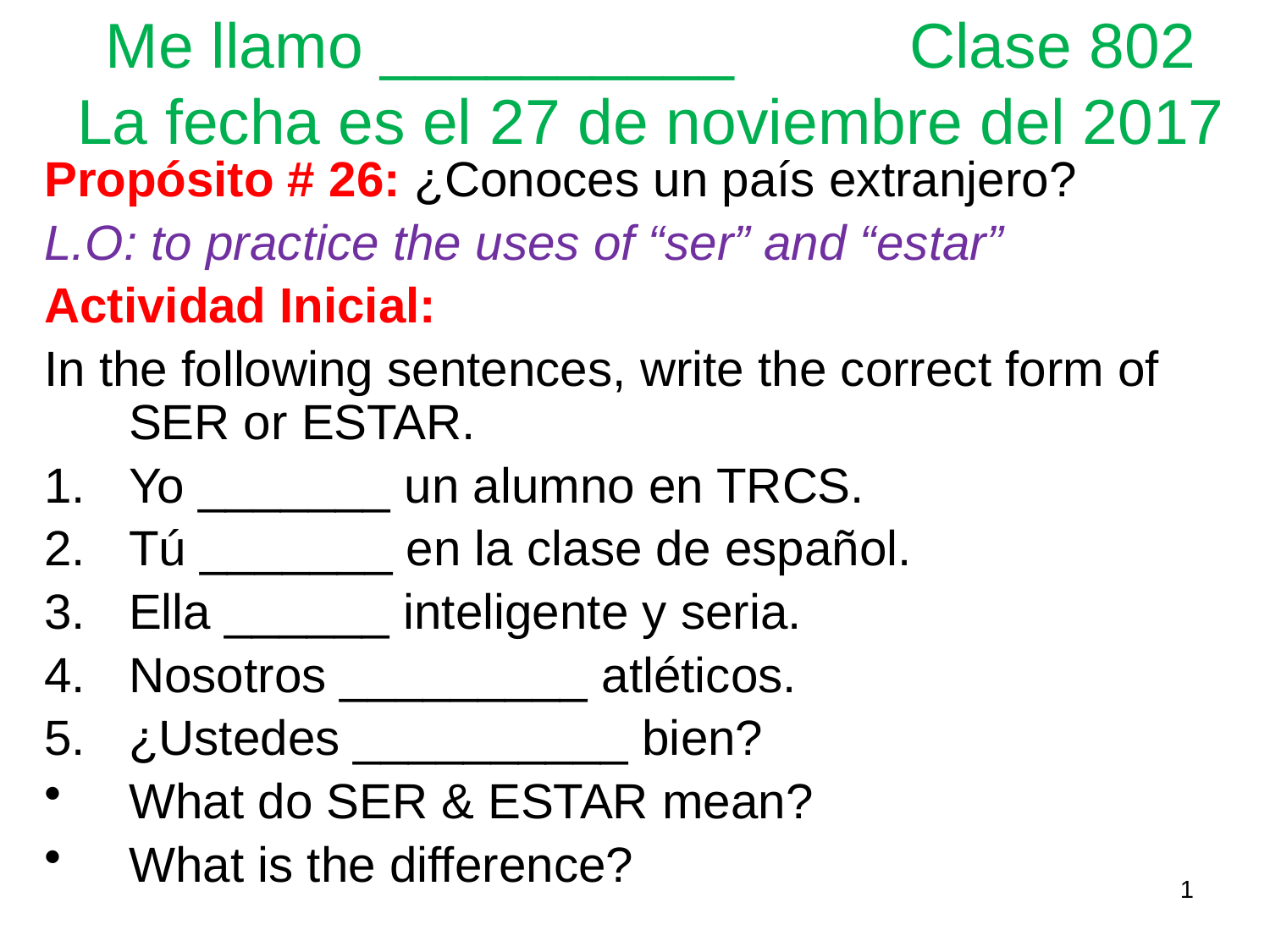

Me llamo __________          Clase 802
La fecha es el 27 de noviembre del 2017
Propósito # 26: ¿Conoces un país extranjero?
L.O: to practice the uses of “ser” and “estar”
Actividad Inicial:
In the following sentences, write the correct form of SER or ESTAR.
Yo _______ un alumno en TRCS.
Tú _______ en la clase de español.
Ella ______ inteligente y seria.
Nosotros _________ atléticos.
¿Ustedes __________ bien?
What do SER & ESTAR mean?
What is the difference?
1